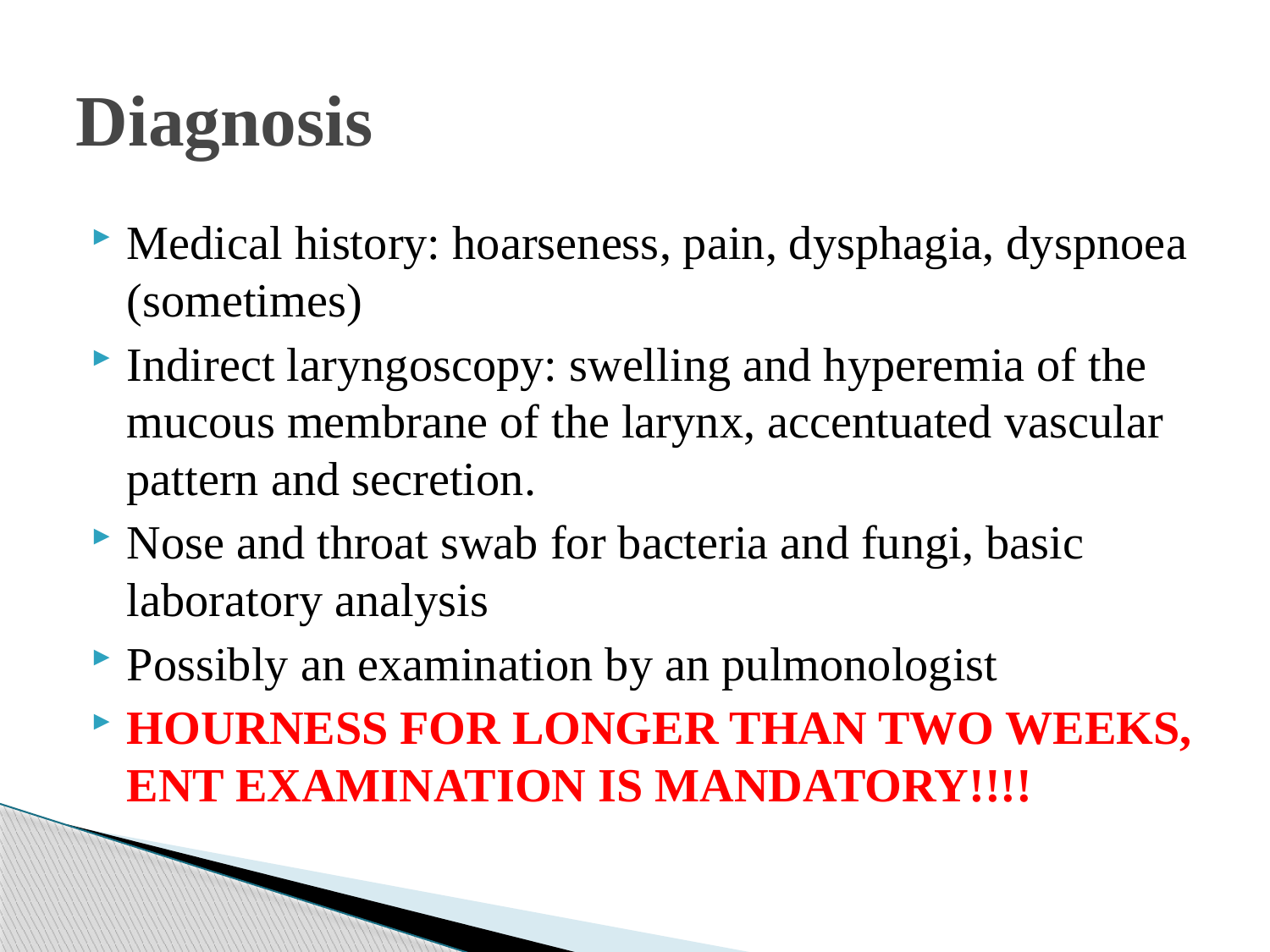

# Diagnosis
Medical history: hoarseness, pain, dysphagia, dyspnoea (sometimes)
Indirect laryngoscopy: swelling and hyperemia of the mucous membrane of the larynx, accentuated vascular pattern and secretion.
Nose and throat swab for bacteria and fungi, basic laboratory analysis
Possibly an examination by an pulmonologist
HOURNESS FOR LONGER THAN TWO WEEKS, ENT EXAMINATION IS MANDATORY!!!!